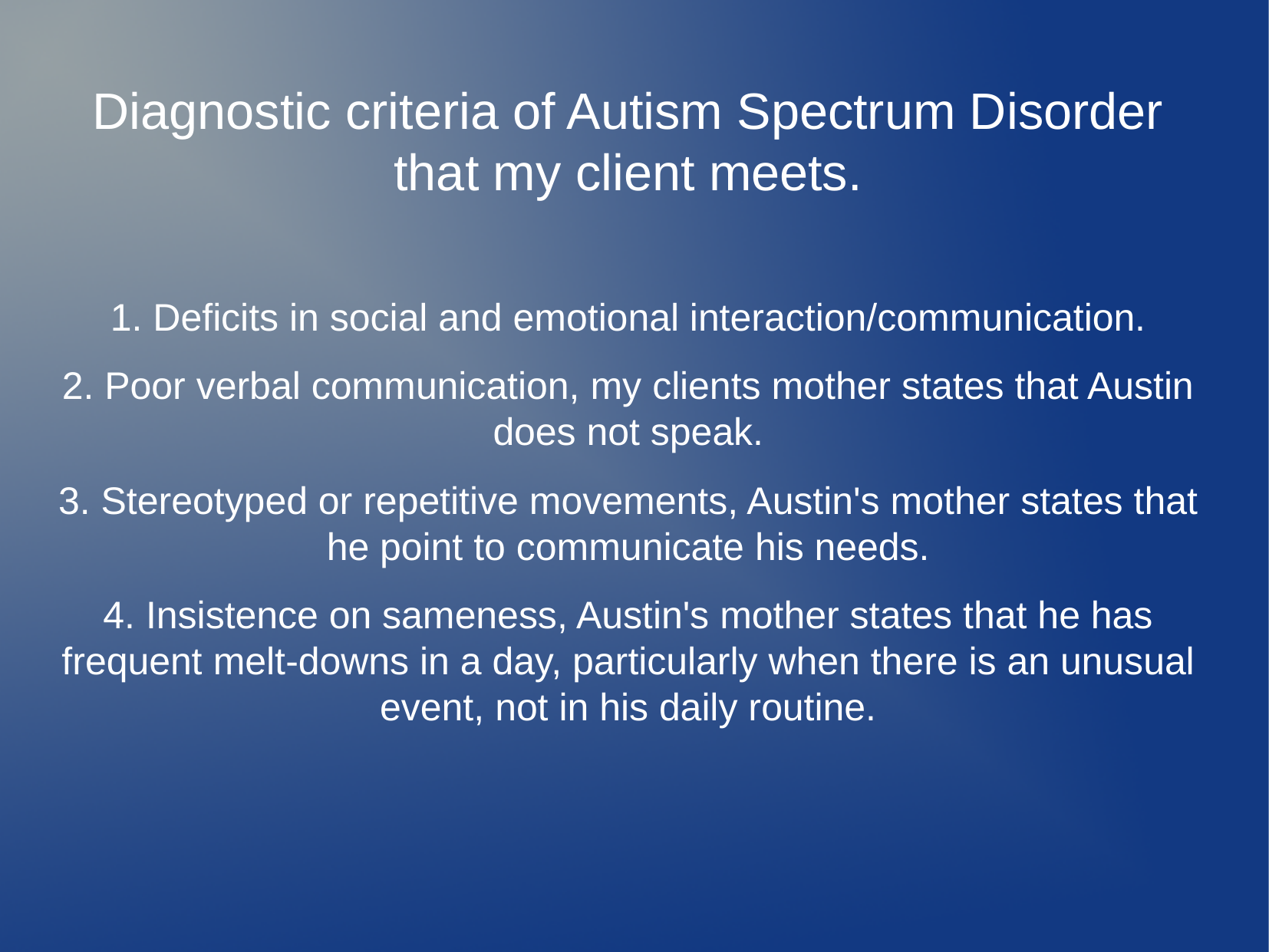

Diagnostic criteria of Autism Spectrum Disorder that my client meets.

1. Deficits in social and emotional interaction/communication.
2. Poor verbal communication, my clients mother states that Austin does not speak.
3. Stereotyped or repetitive movements, Austin's mother states that he point to communicate his needs.
4. Insistence on sameness, Austin's mother states that he has frequent melt-downs in a day, particularly when there is an unusual event, not in his daily routine.